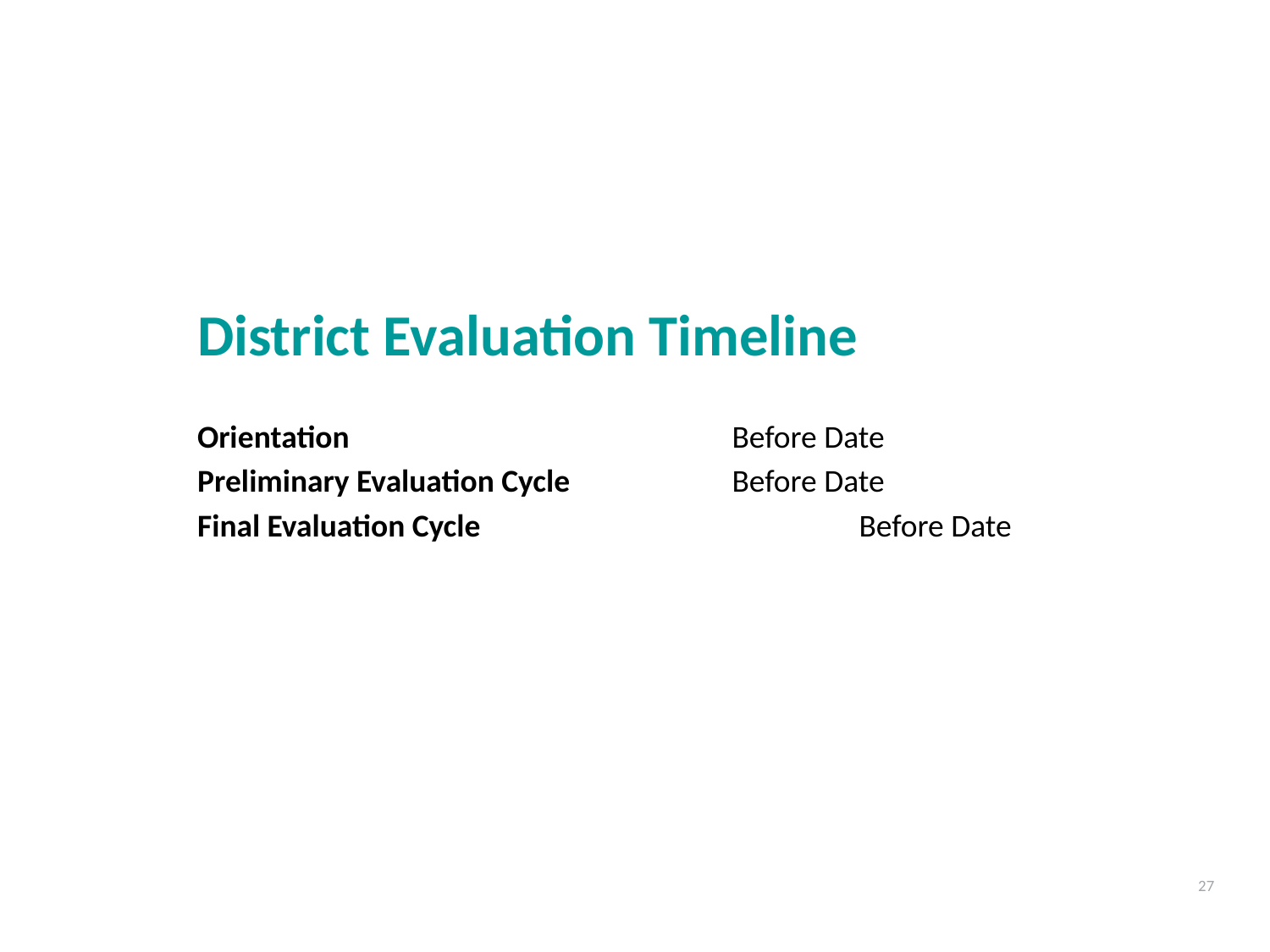

# District Evaluation Timeline
Orientation				Before Date
Preliminary Evaluation Cycle		Before Date
Final Evaluation Cycle			Before Date

27